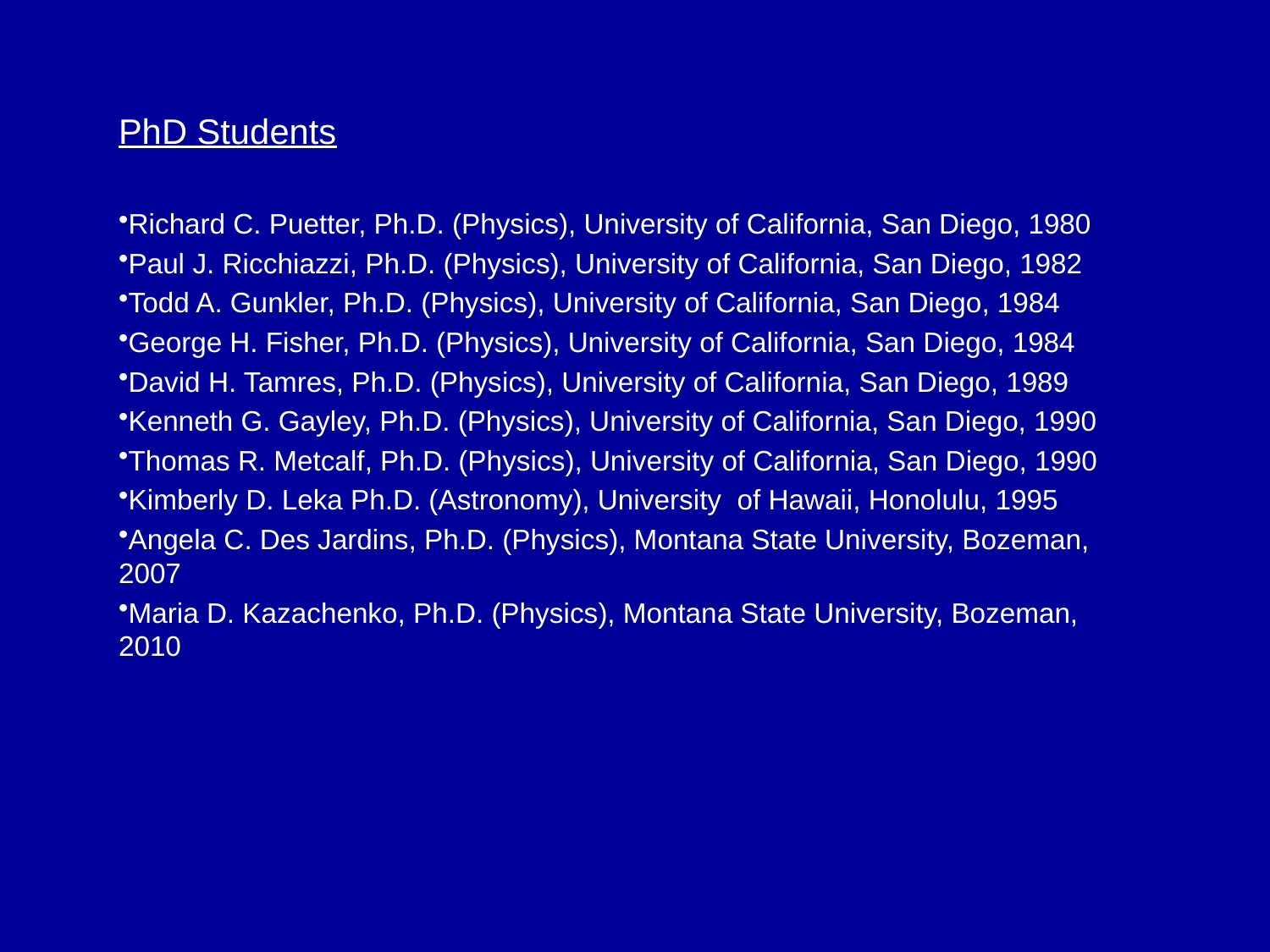

PhD Students

Richard C. Puetter, Ph.D. (Physics), University of California, San Diego, 1980
Paul J. Ricchiazzi, Ph.D. (Physics), University of California, San Diego, 1982
Todd A. Gunkler, Ph.D. (Physics), University of California, San Diego, 1984
George H. Fisher, Ph.D. (Physics), University of California, San Diego, 1984
David H. Tamres, Ph.D. (Physics), University of California, San Diego, 1989
Kenneth G. Gayley, Ph.D. (Physics), University of California, San Diego, 1990
Thomas R. Metcalf, Ph.D. (Physics), University of California, San Diego, 1990
Kimberly D. Leka Ph.D. (Astronomy), University  of Hawaii, Honolulu, 1995
Angela C. Des Jardins, Ph.D. (Physics), Montana State University, Bozeman, 2007
Maria D. Kazachenko, Ph.D. (Physics), Montana State University, Bozeman, 2010